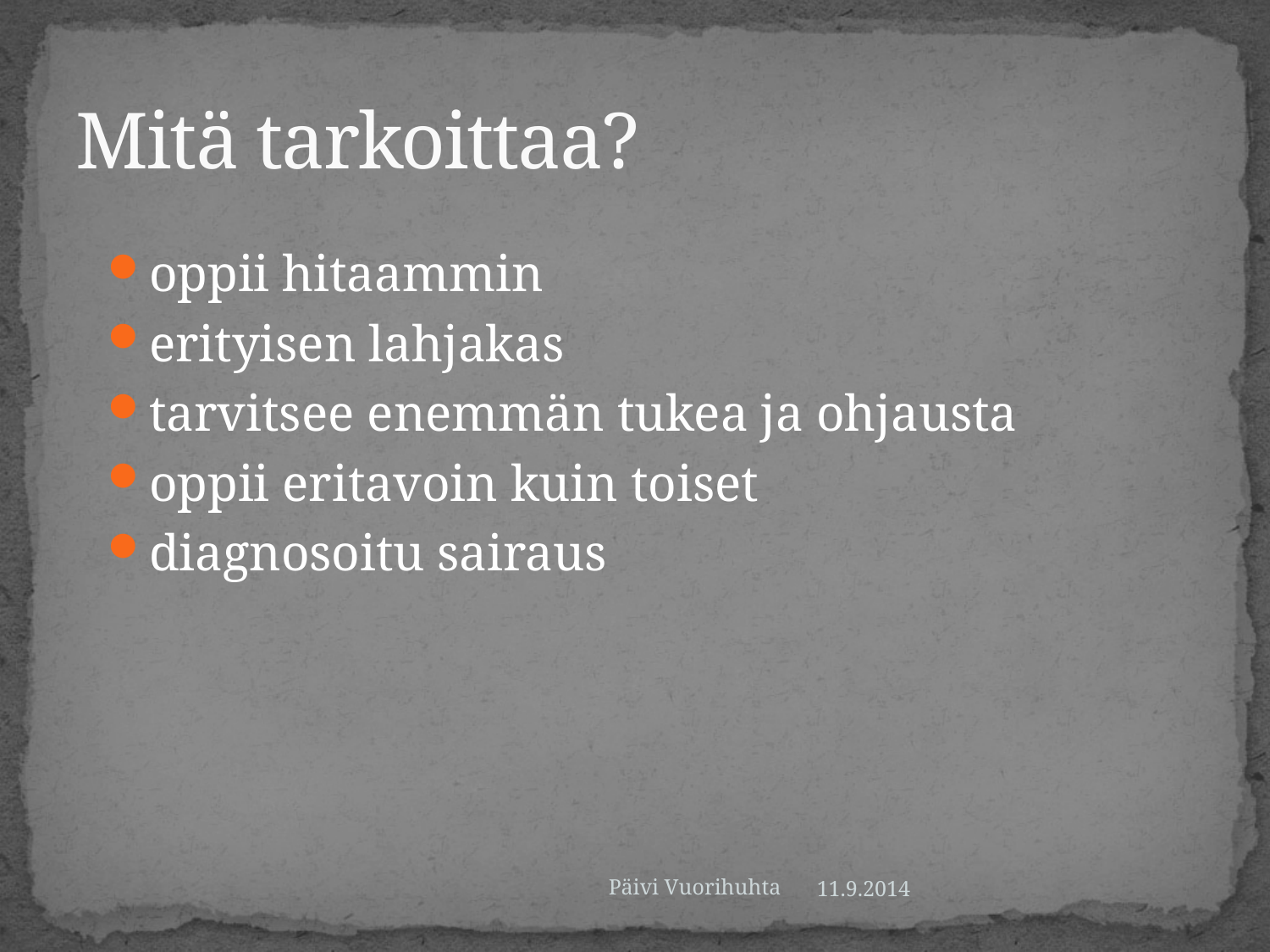

# Mitä tarkoittaa?
oppii hitaammin
erityisen lahjakas
tarvitsee enemmän tukea ja ohjausta
oppii eritavoin kuin toiset
diagnosoitu sairaus

Päivi Vuorihuhta
11.9.2014